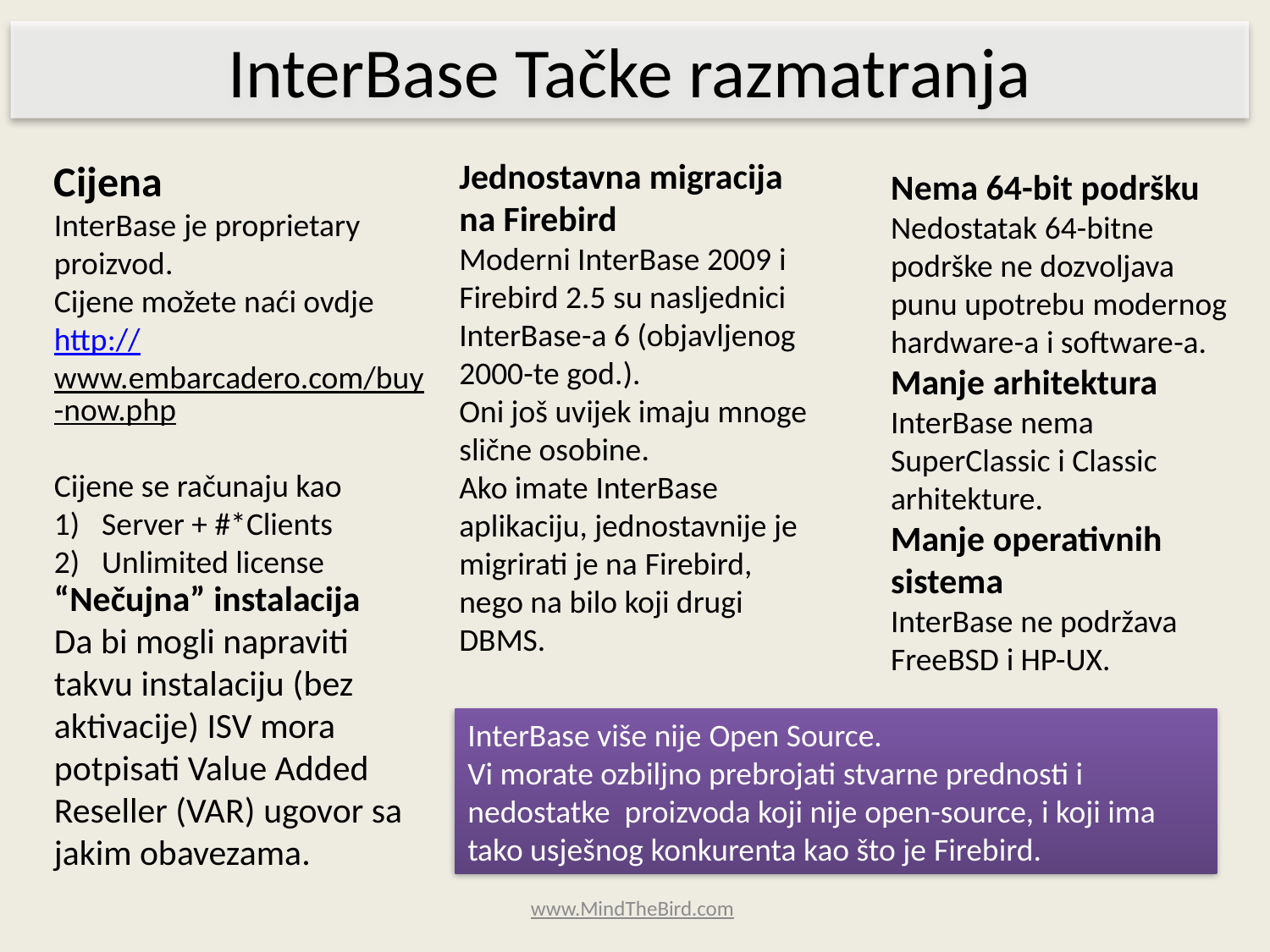

InterBase Tačke razmatranja
Cijena
InterBase je proprietary proizvod.
Cijene možete naći ovdje http://www.embarcadero.com/buy-now.php
Cijene se računaju kao
Server + #*Clients
Unlimited license
Jednostavna migracija na Firebird
Moderni InterBase 2009 i Firebird 2.5 su nasljednici InterBase-a 6 (objavljenog 2000-te god.).
Oni još uvijek imaju mnoge slične osobine.
Ako imate InterBase aplikaciju, jednostavnije je migrirati je na Firebird, nego na bilo koji drugi DBMS.
Nema 64-bit podršku
Nedostatak 64-bitne podrške ne dozvoljava punu upotrebu modernog hardware-a i software-a.
Manje arhitektura
InterBase nema SuperClassic i Classic arhitekture.
Manje operativnih sistema
InterBase ne podržava FreeBSD i HP-UX.
“Nečujna” instalacija
Da bi mogli napraviti takvu instalaciju (bez aktivacije) ISV mora potpisati Value Added Reseller (VAR) ugovor sa jakim obavezama.
InterBase više nije Open Source.
Vi morate ozbiljno prebrojati stvarne prednosti i nedostatke  proizvoda koji nije open-source, i koji ima tako usješnog konkurenta kao što je Firebird.
www.MindTheBird.com